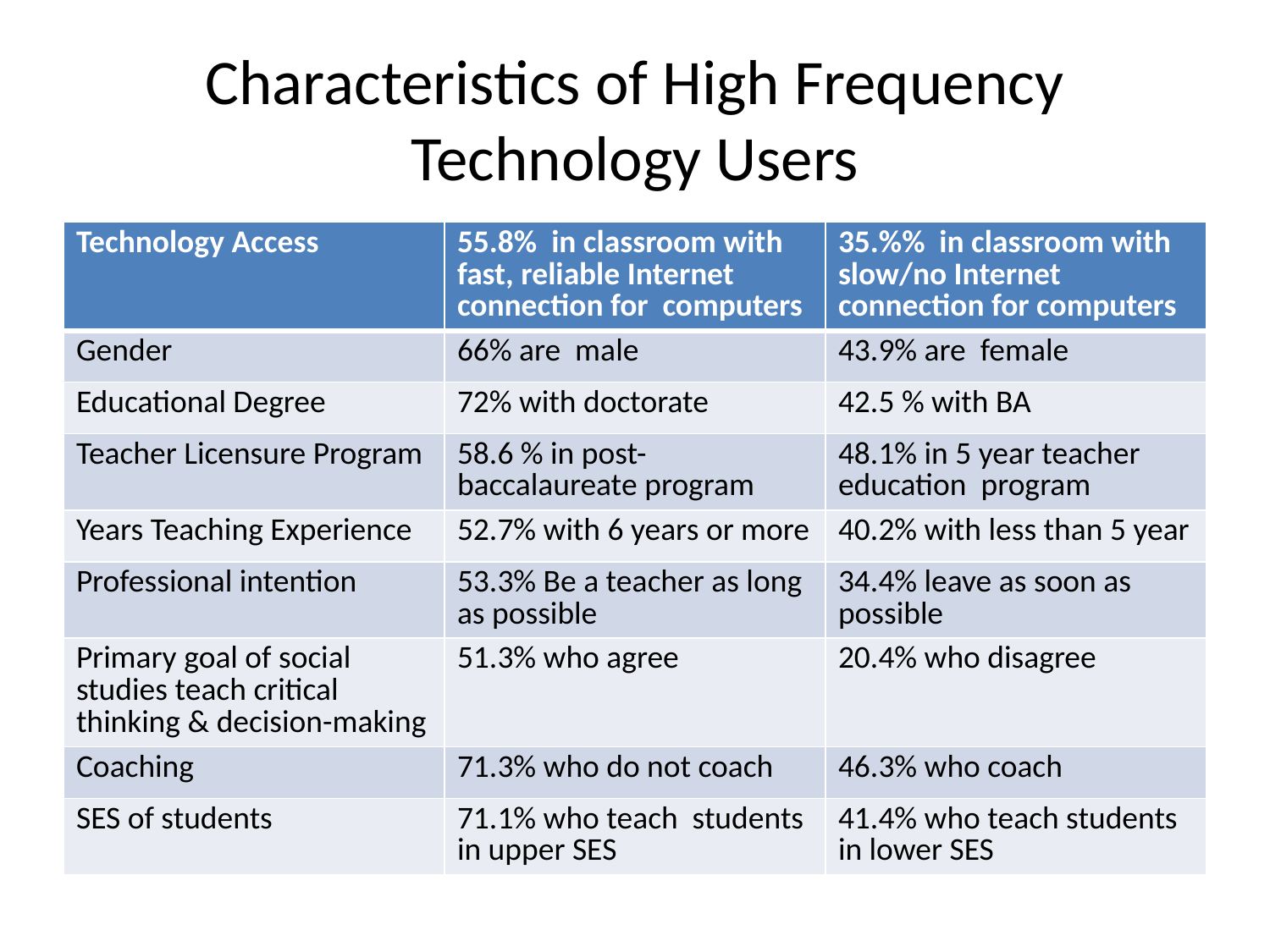

# Characteristics of High Frequency Technology Users
| Technology Access | 55.8% in classroom with fast, reliable Internet connection for computers | 35.%% in classroom with slow/no Internet connection for computers |
| --- | --- | --- |
| Gender | 66% are male | 43.9% are female |
| Educational Degree | 72% with doctorate | 42.5 % with BA |
| Teacher Licensure Program | 58.6 % in post-baccalaureate program | 48.1% in 5 year teacher education program |
| Years Teaching Experience | 52.7% with 6 years or more | 40.2% with less than 5 year |
| Professional intention | 53.3% Be a teacher as long as possible | 34.4% leave as soon as possible |
| Primary goal of social studies teach critical thinking & decision-making | 51.3% who agree | 20.4% who disagree |
| Coaching | 71.3% who do not coach | 46.3% who coach |
| SES of students | 71.1% who teach students in upper SES | 41.4% who teach students in lower SES |